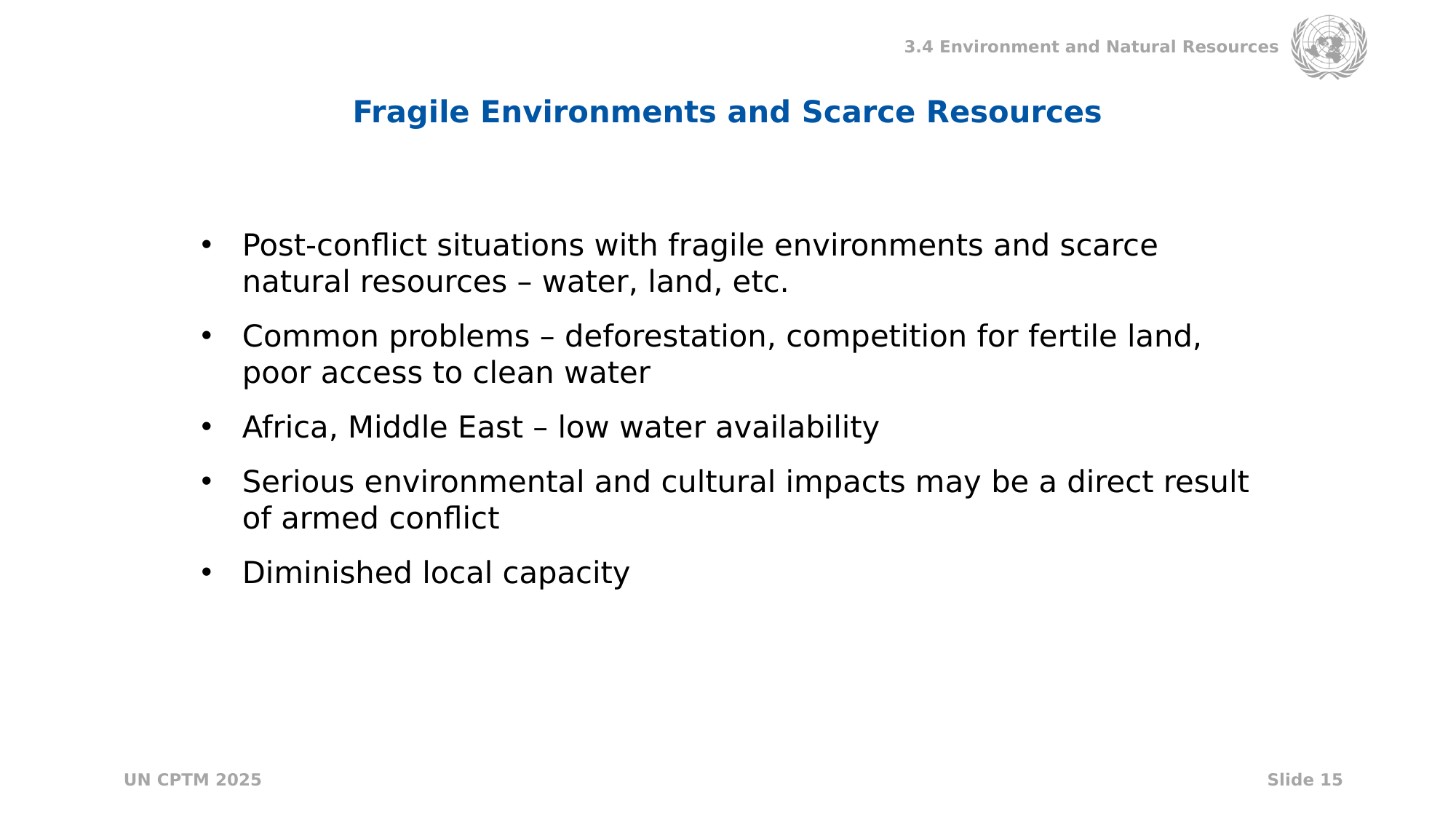

Fragile Environments and Scarce Resources
Post-conflict situations with fragile environments and scarce natural resources – water, land, etc.
Common problems – deforestation, competition for fertile land, poor access to clean water
Africa, Middle East – low water availability
Serious environmental and cultural impacts may be a direct result of armed conflict
Diminished local capacity